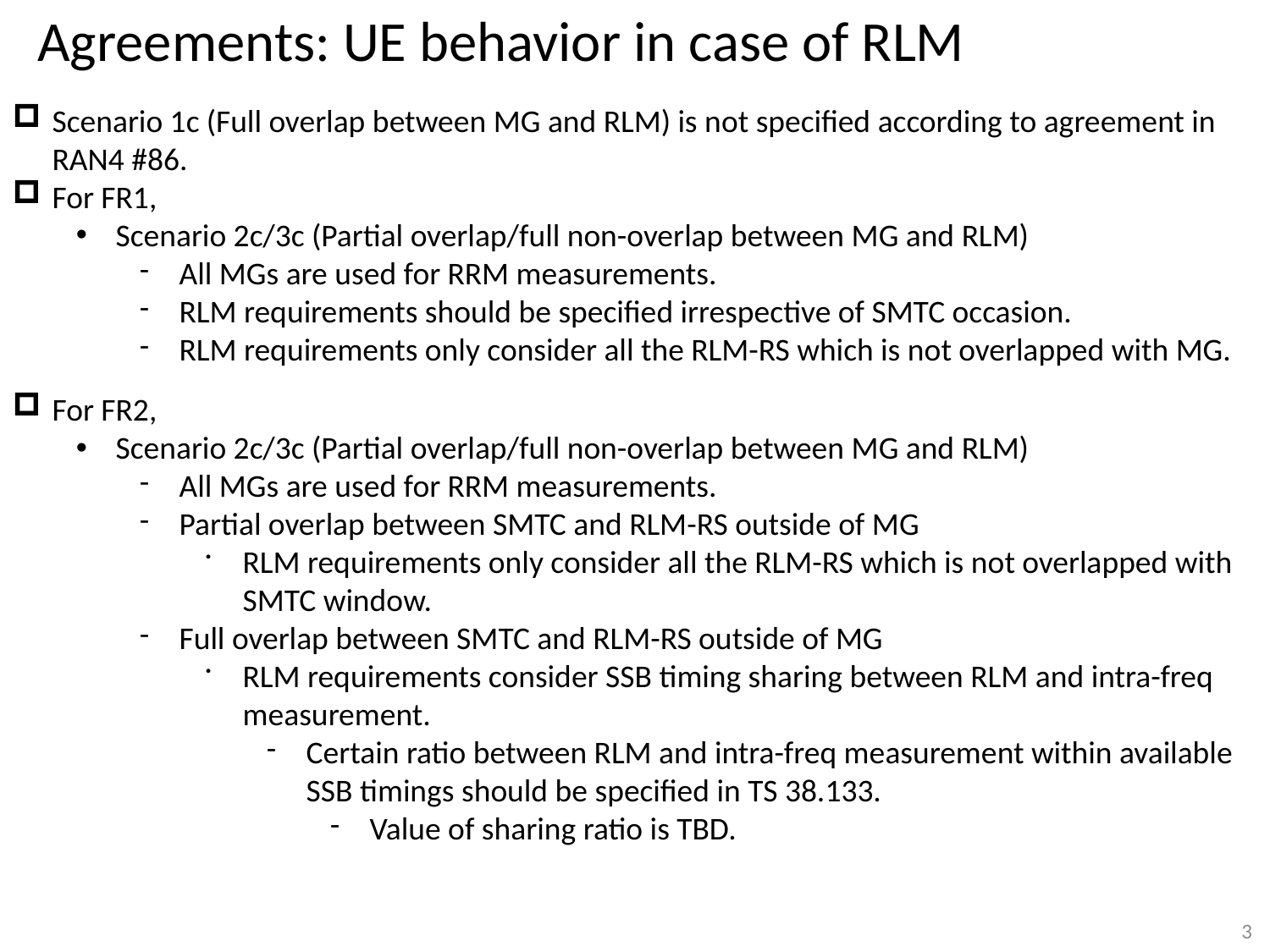

# Agreements: UE behavior in case of RLM
Scenario 1c (Full overlap between MG and RLM) is not specified according to agreement in RAN4 #86.
For FR1,
Scenario 2c/3c (Partial overlap/full non-overlap between MG and RLM)
All MGs are used for RRM measurements.
RLM requirements should be specified irrespective of SMTC occasion.
RLM requirements only consider all the RLM-RS which is not overlapped with MG.

For FR2,
Scenario 2c/3c (Partial overlap/full non-overlap between MG and RLM)
All MGs are used for RRM measurements.
Partial overlap between SMTC and RLM-RS outside of MG
RLM requirements only consider all the RLM-RS which is not overlapped with SMTC window.
Full overlap between SMTC and RLM-RS outside of MG
RLM requirements consider SSB timing sharing between RLM and intra-freq measurement.
Certain ratio between RLM and intra-freq measurement within available SSB timings should be specified in TS 38.133.
Value of sharing ratio is TBD.
3